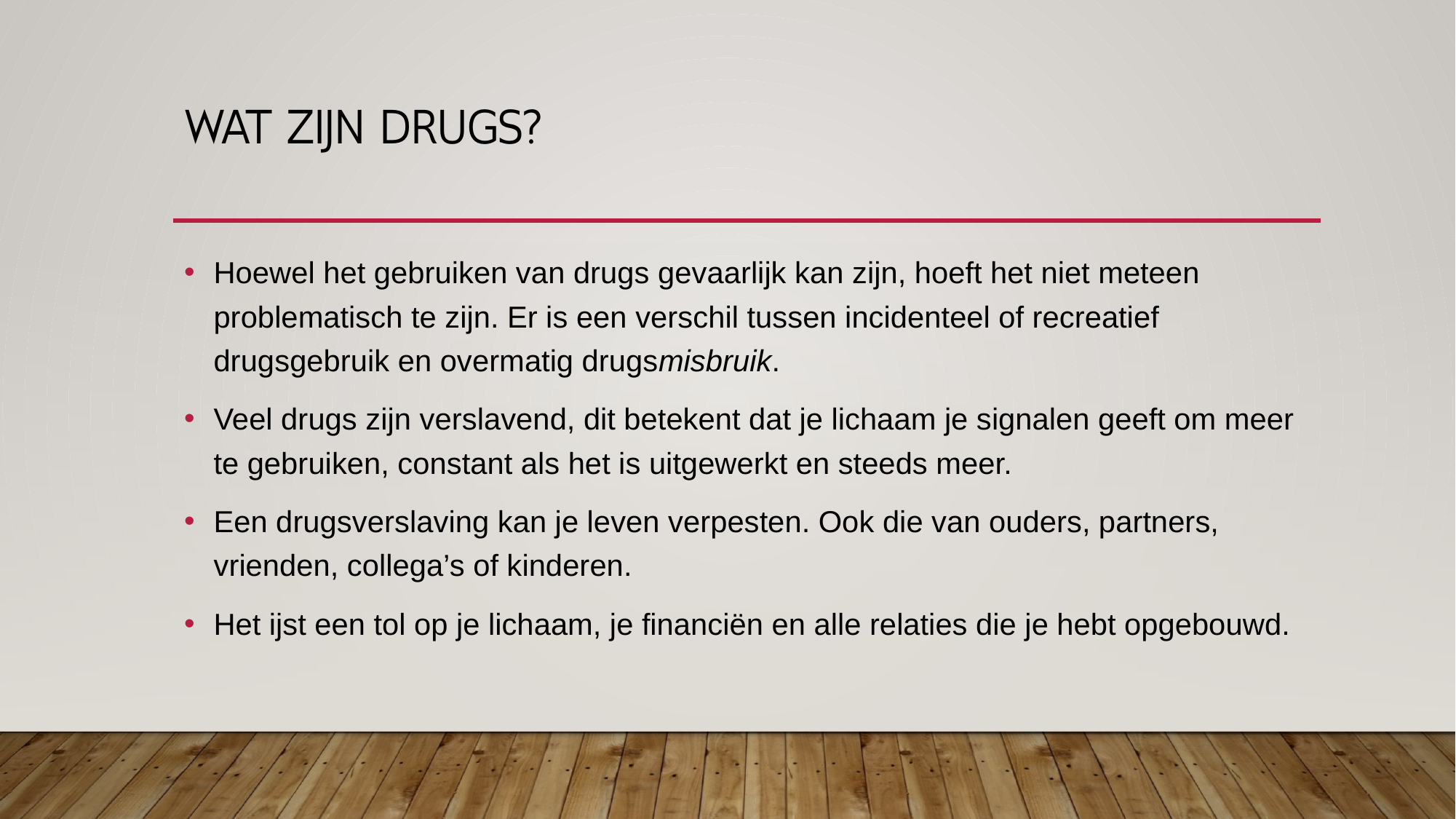

# Wat zijn drugs?
Hoewel het gebruiken van drugs gevaarlijk kan zijn, hoeft het niet meteen problematisch te zijn. Er is een verschil tussen incidenteel of recreatief drugsgebruik en overmatig drugsmisbruik.
Veel drugs zijn verslavend, dit betekent dat je lichaam je signalen geeft om meer te gebruiken, constant als het is uitgewerkt en steeds meer.
Een drugsverslaving kan je leven verpesten. Ook die van ouders, partners, vrienden, collega’s of kinderen.
Het ijst een tol op je lichaam, je financiën en alle relaties die je hebt opgebouwd.